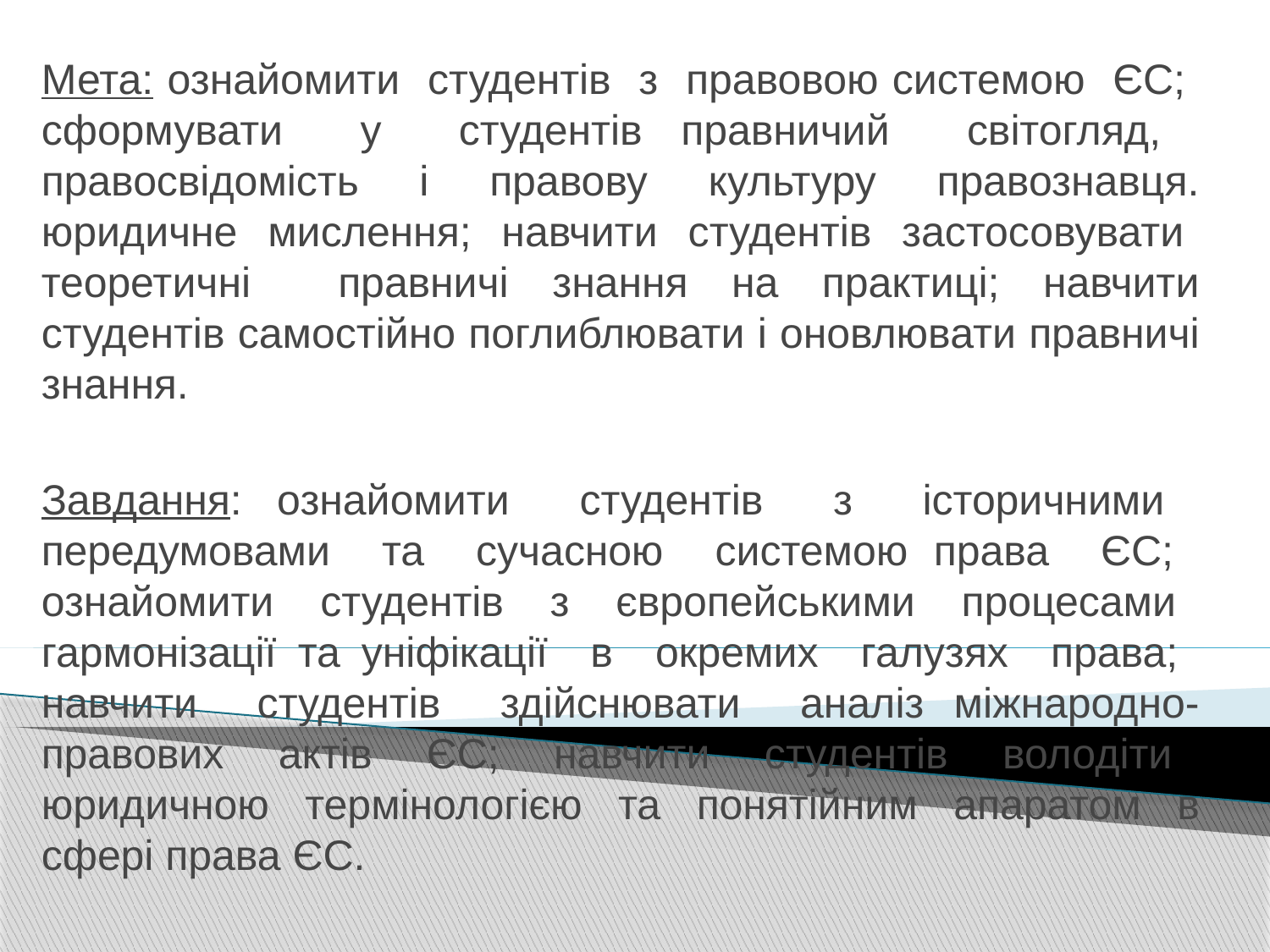

Мета: ознайомити  студентів  з  правовою системою  ЄС;  сформувати  у  студентів правничий  світогляд,  правосвідомість  і  правову  культуру  правознавця. юридичне  мислення;  навчити  студентів  застосовувати  теоретичні  правничі знання на практиці; навчити студентів самостійно поглиблювати і оновлювати правничі знання.

Завдання: ознайомити  студентів  з  історичними  передумовами  та  сучасною  системою права  ЄС;  ознайомити  студентів  з  європейськими  процесами  гармонізації та уніфікації  в  окремих  галузях  права;  навчити  студентів  здійснювати  аналіз міжнародно-правових  актів  ЄС;  навчити  студентів  володіти  юридичною термінологією та понятійним апаратом в сфері права ЄС.